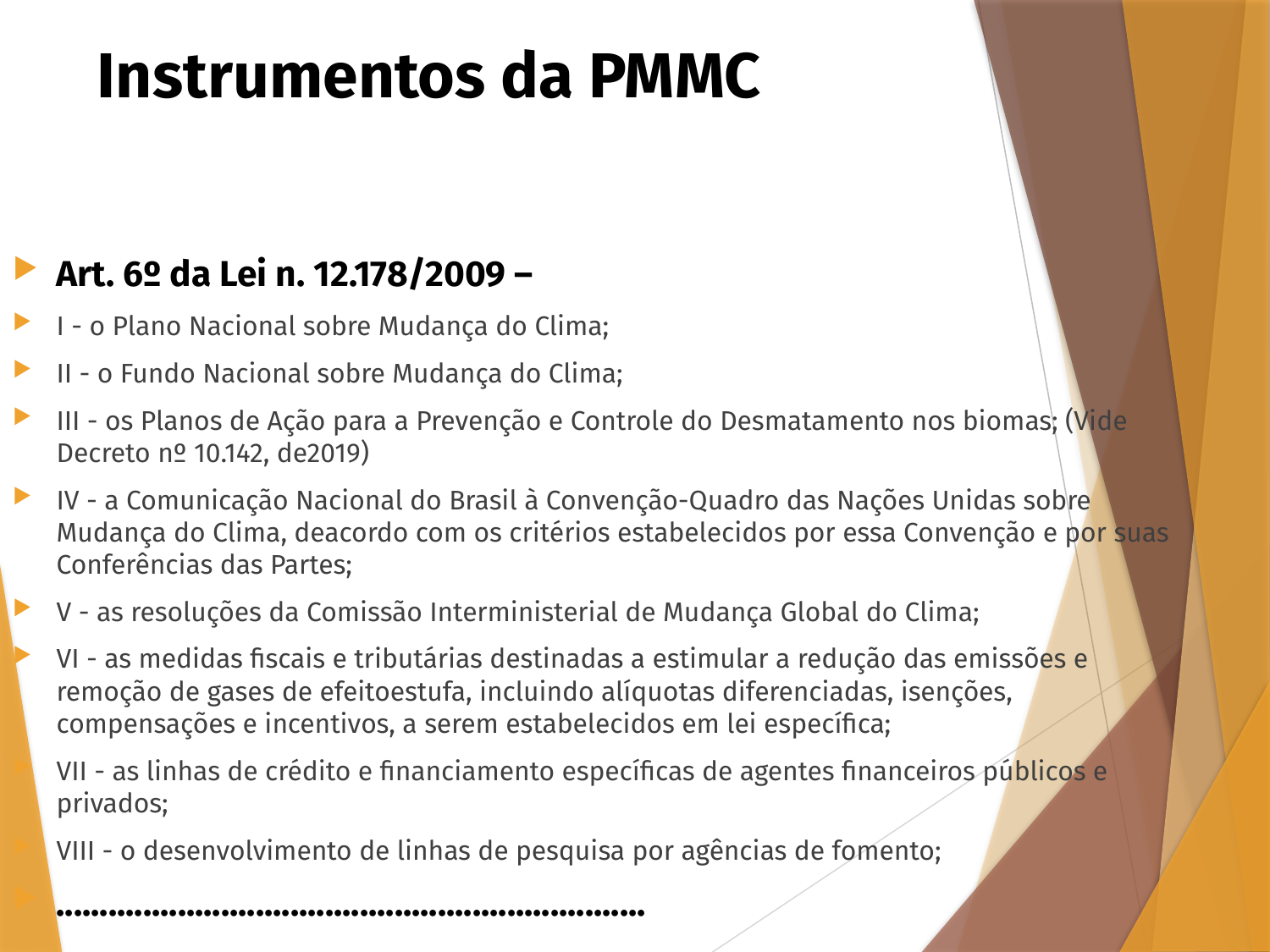

# Instrumentos da PMMC

Art. 6º da Lei n. 12.178/2009 –
I - o Plano Nacional sobre Mudança do Clima;
II - o Fundo Nacional sobre Mudança do Clima;
III - os Planos de Ação para a Prevenção e Controle do Desmatamento nos biomas; (Vide Decreto nº 10.142, de2019)
IV - a Comunicação Nacional do Brasil à Convenção-Quadro das Nações Unidas sobre Mudança do Clima, deacordo com os critérios estabelecidos por essa Convenção e por suas Conferências das Partes;
V - as resoluções da Comissão Interministerial de Mudança Global do Clima;
VI - as medidas fiscais e tributárias destinadas a estimular a redução das emissões e remoção de gases de efeitoestufa, incluindo alíquotas diferenciadas, isenções, compensações e incentivos, a serem estabelecidos em lei específica;
VII - as linhas de crédito e financiamento específicas de agentes financeiros públicos e privados;
VIII - o desenvolvimento de linhas de pesquisa por agências de fomento;
....................................................................